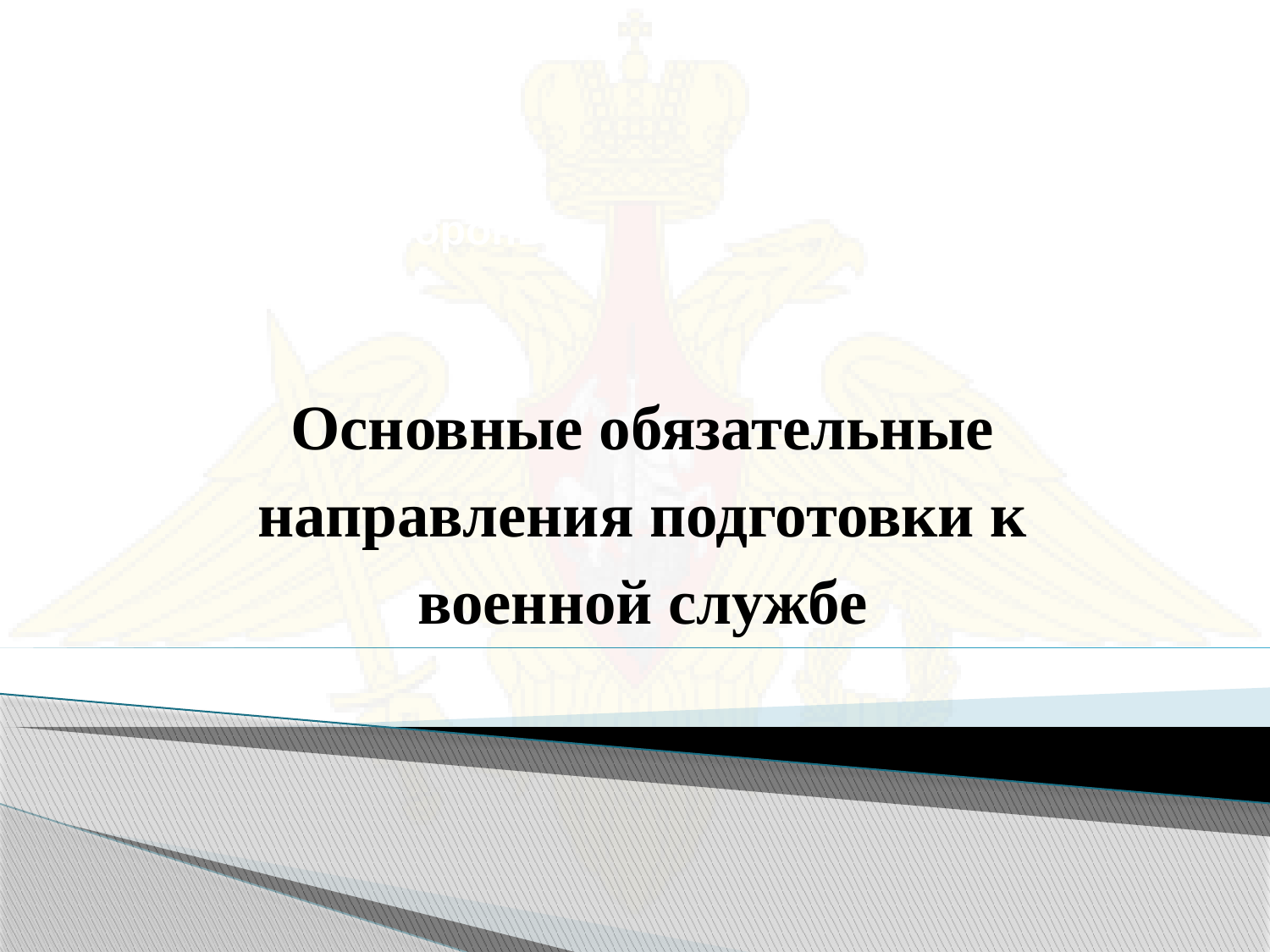

# Основные обязательные направления подготовки к военной службе
Пзнобласти обороны